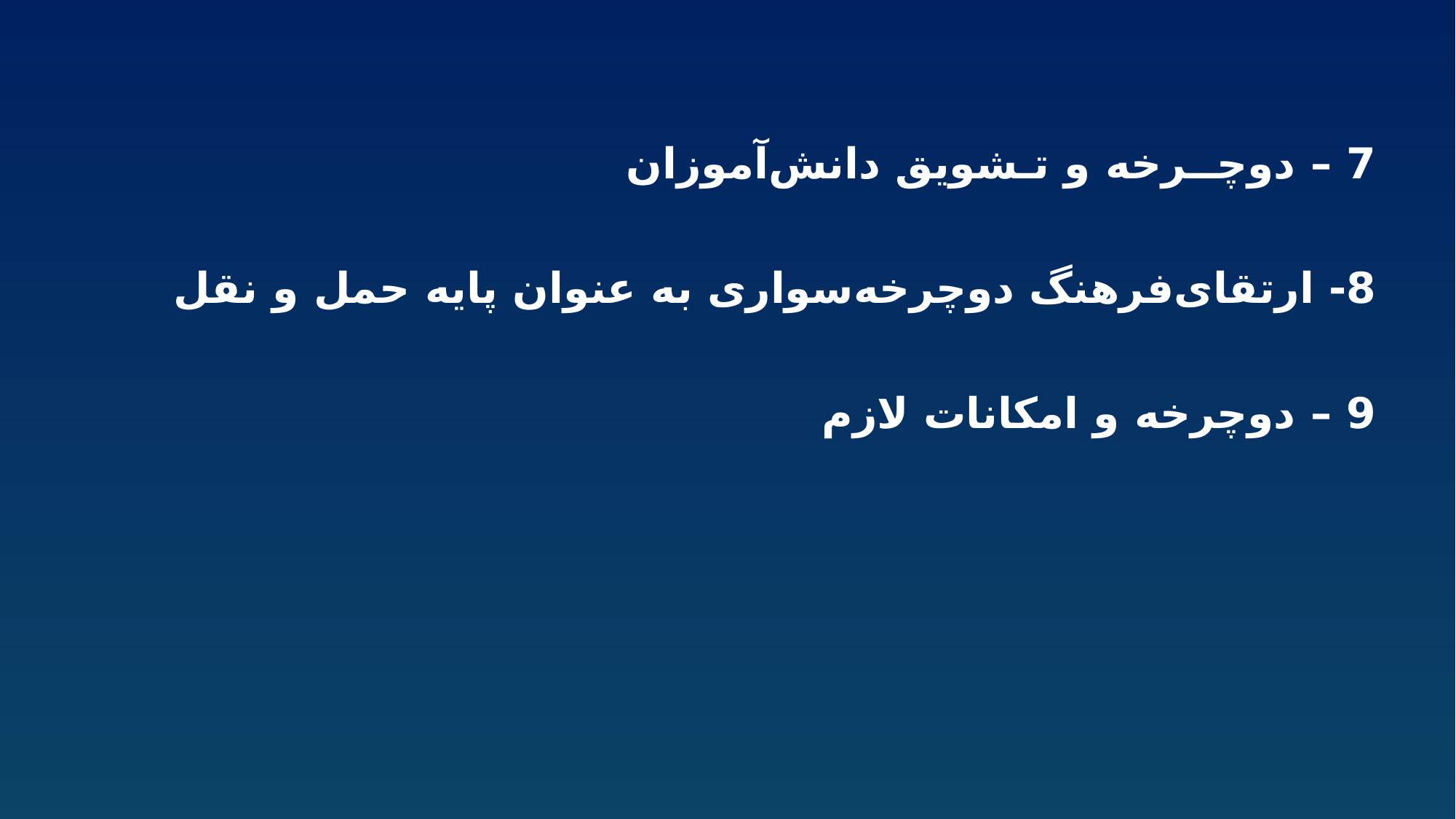

7 – دوچــرخه و تـشویق دانش‌آموزان

8- ارتقای‌فرهنگ دوچرخه‌سواری به عنوان پایه حمل و نقل

9 – دوچرخه و امکانات لازم